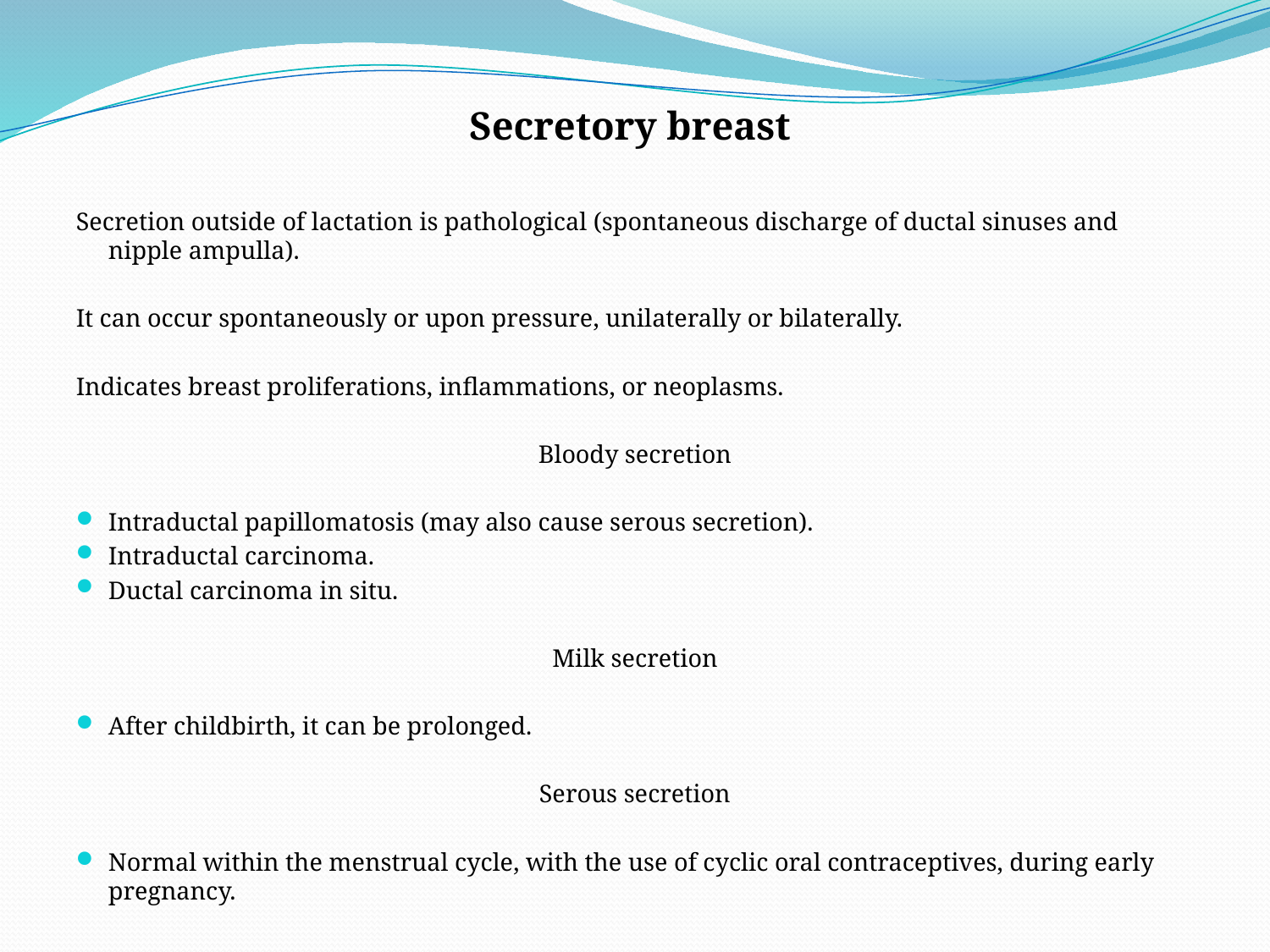

#
Secretory breast

Secretion outside of lactation is pathological (spontaneous discharge of ductal sinuses and nipple ampulla).

It can occur spontaneously or upon pressure, unilaterally or bilaterally.

Indicates breast proliferations, inflammations, or neoplasms.

Bloody secretion

Intraductal papillomatosis (may also cause serous secretion).
Intraductal carcinoma.
Ductal carcinoma in situ.

Milk secretion

After childbirth, it can be prolonged.

Serous secretion

Normal within the menstrual cycle, with the use of cyclic oral contraceptives, during early pregnancy.